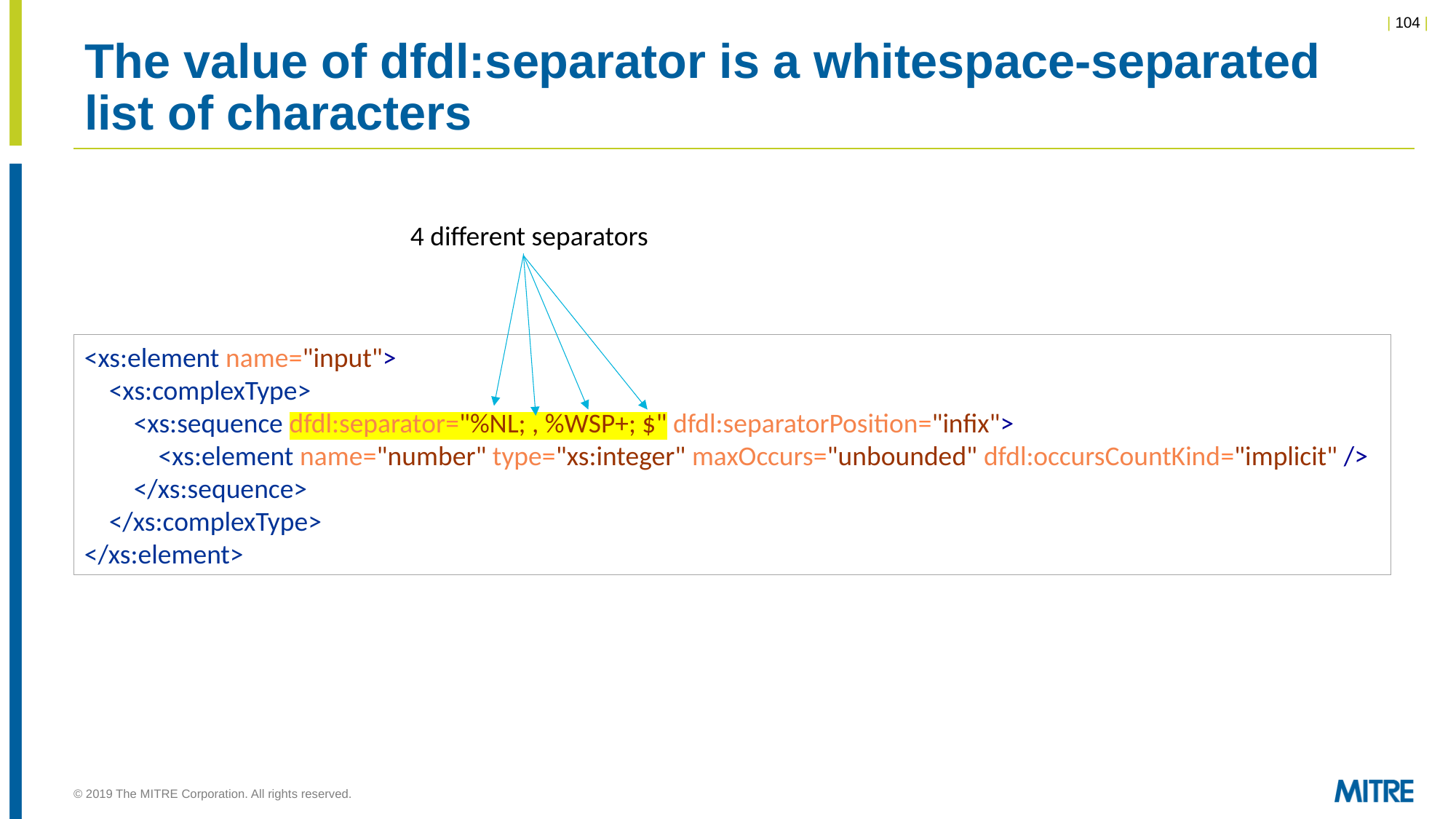

# The value of dfdl:separator is a whitespace-separated list of characters
4 different separators
<xs:element name="input">
    <xs:complexType>
        <xs:sequence dfdl:separator="%NL; , %WSP+; $" dfdl:separatorPosition="infix">
            <xs:element name="number" type="xs:integer" maxOccurs="unbounded" dfdl:occursCountKind="implicit" />
        </xs:sequence>
    </xs:complexType>
</xs:element>
© 2019 The MITRE Corporation. All rights reserved.